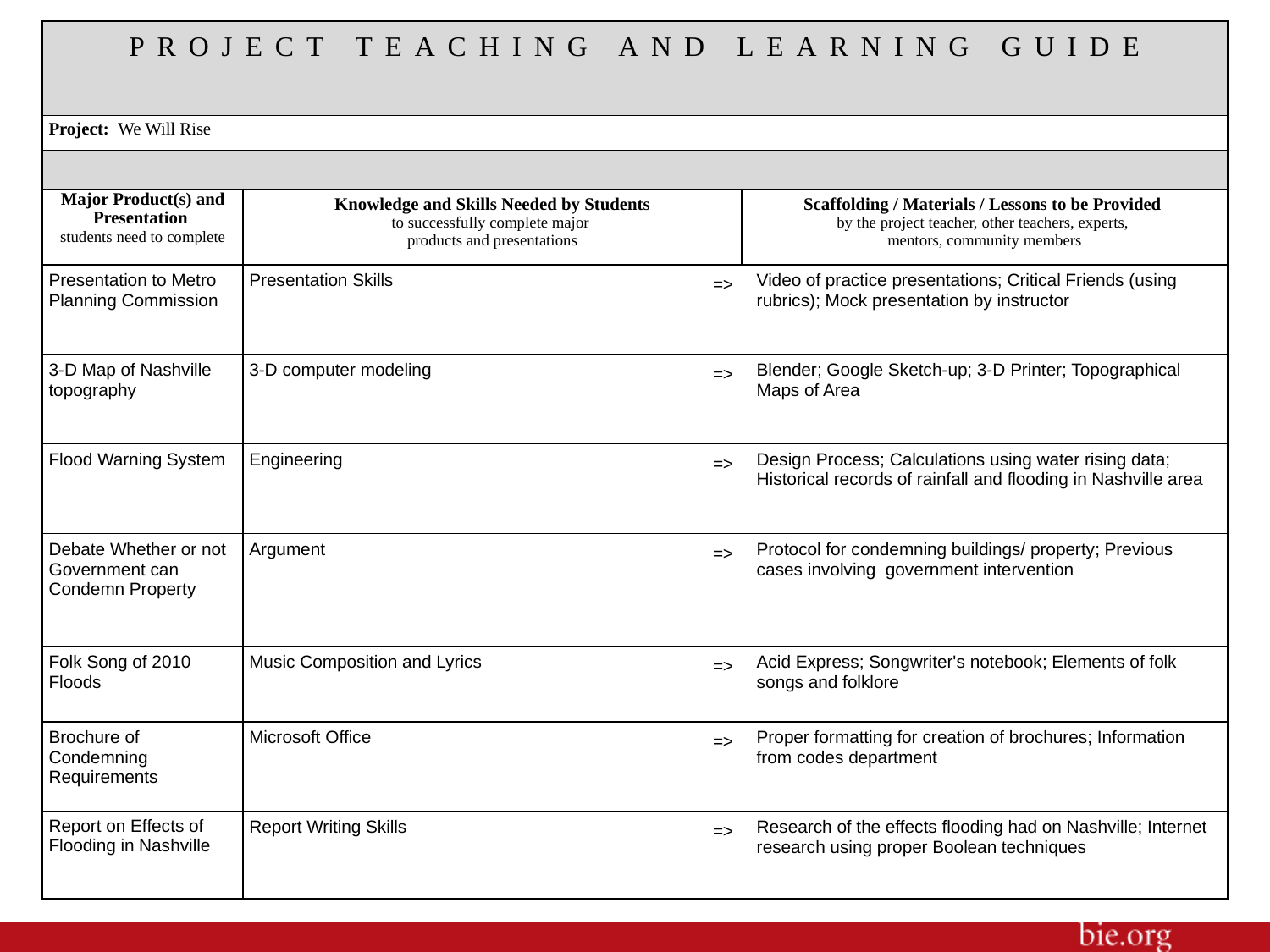

| Project Teaching and Learning Guide |  |  |  |  |
| --- | --- | --- | --- | --- |
| Project: We Will Rise |  |  |  |  |
|  |  |  |  |  |
| Major Product(s) and Presentation students need to complete | Knowledge and Skills Needed by Students to successfully complete major products and presentations |  | Scaffolding / Materials / Lessons to be Provided by the project teacher, other teachers, experts, mentors, community members |  |
| Presentation to Metro Planning Commission | Presentation Skills | => |  | Video of practice presentations; Critical Friends (using rubrics); Mock presentation by instructor |
| 3-D Map of Nashville topography | 3-D computer modeling | => |  | Blender; Google Sketch-up; 3-D Printer; Topographical Maps of Area |
| Flood Warning System | Engineering | => |  | Design Process; Calculations using water rising data; Historical records of rainfall and flooding in Nashville area |
| Debate Whether or not Government can Condemn Property | Argument | => |  | Protocol for condemning buildings/ property; Previous cases involving government intervention |
| Folk Song of 2010 Floods | Music Composition and Lyrics | => |  | Acid Express; Songwriter's notebook; Elements of folk songs and folklore |
| Brochure of Condemning Requirements | Microsoft Office | => |  | Proper formatting for creation of brochures; Information from codes department |
| Report on Effects of Flooding in Nashville | Report Writing Skills | => |  | Research of the effects flooding had on Nashville; Internet research using proper Boolean techniques |